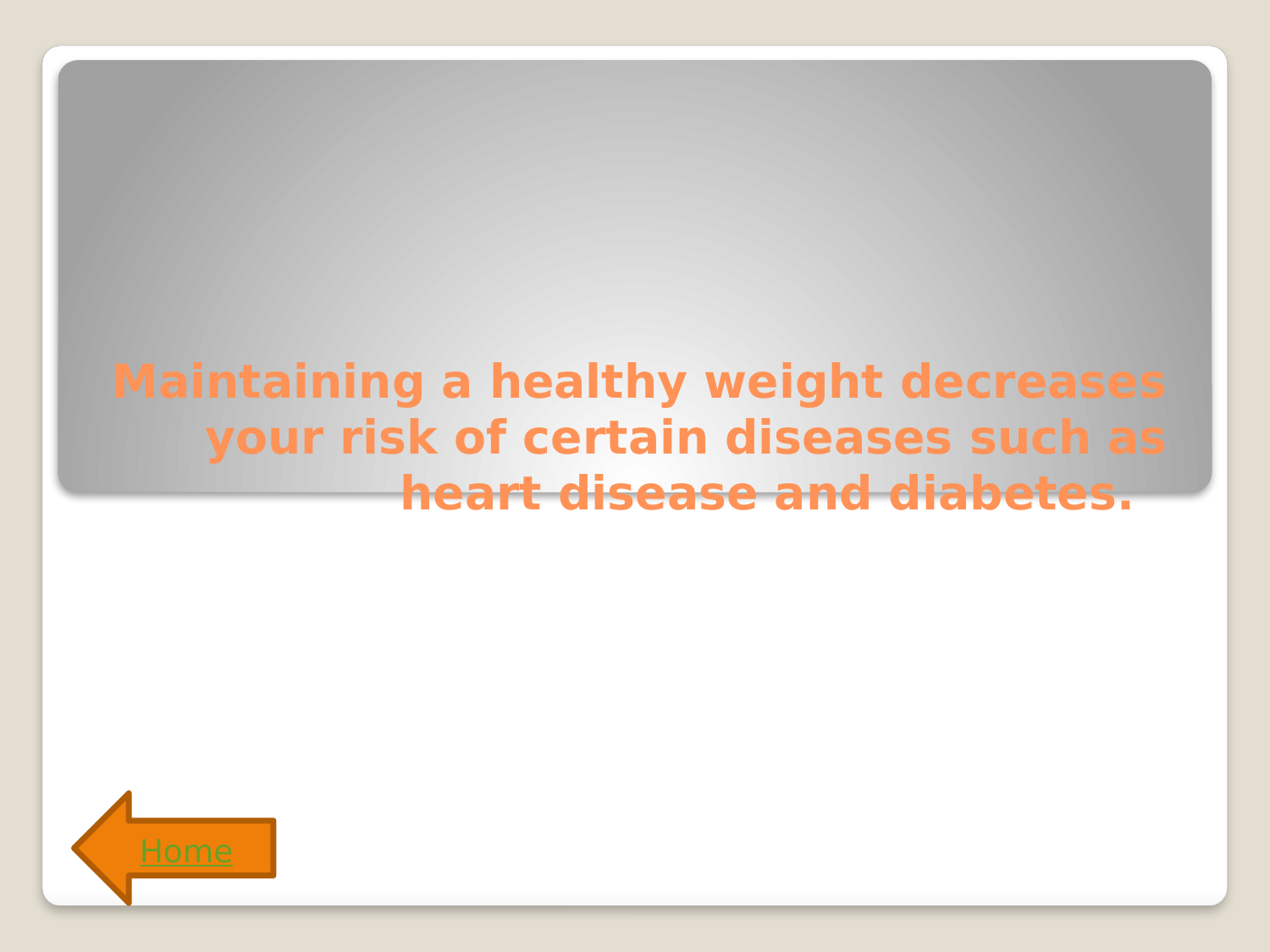

# Maintaining a healthy weight decreases your risk of certain diseases such as heart disease and diabetes.

Home